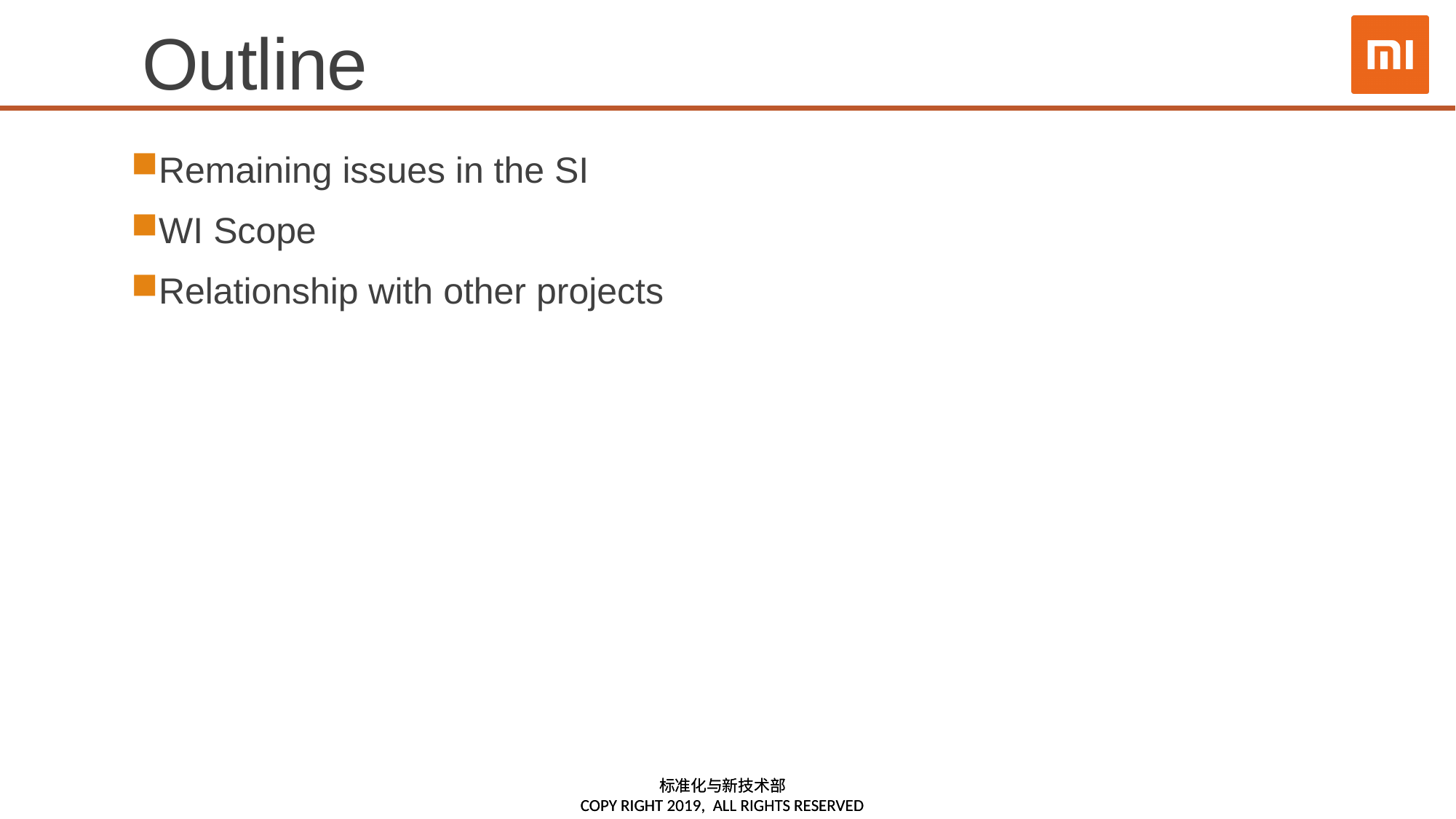

# Outline
Remaining issues in the SI
WI Scope
Relationship with other projects